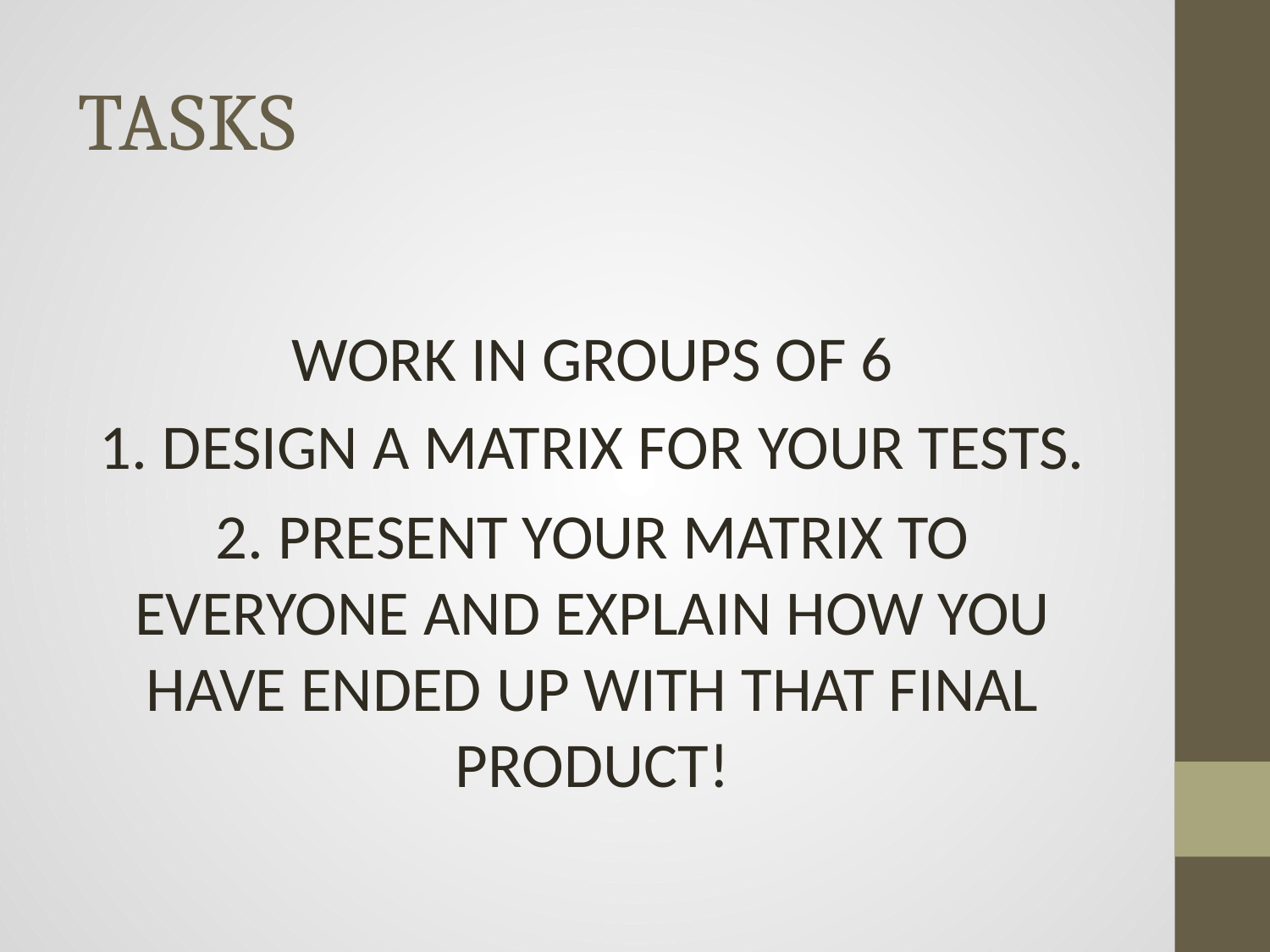

# TASKS

WORK IN GROUPS OF 6
1. DESIGN A MATRIX FOR YOUR TESTS.
2. PRESENT YOUR MATRIX TO EVERYONE AND EXPLAIN HOW YOU HAVE ENDED UP WITH THAT FINAL PRODUCT!